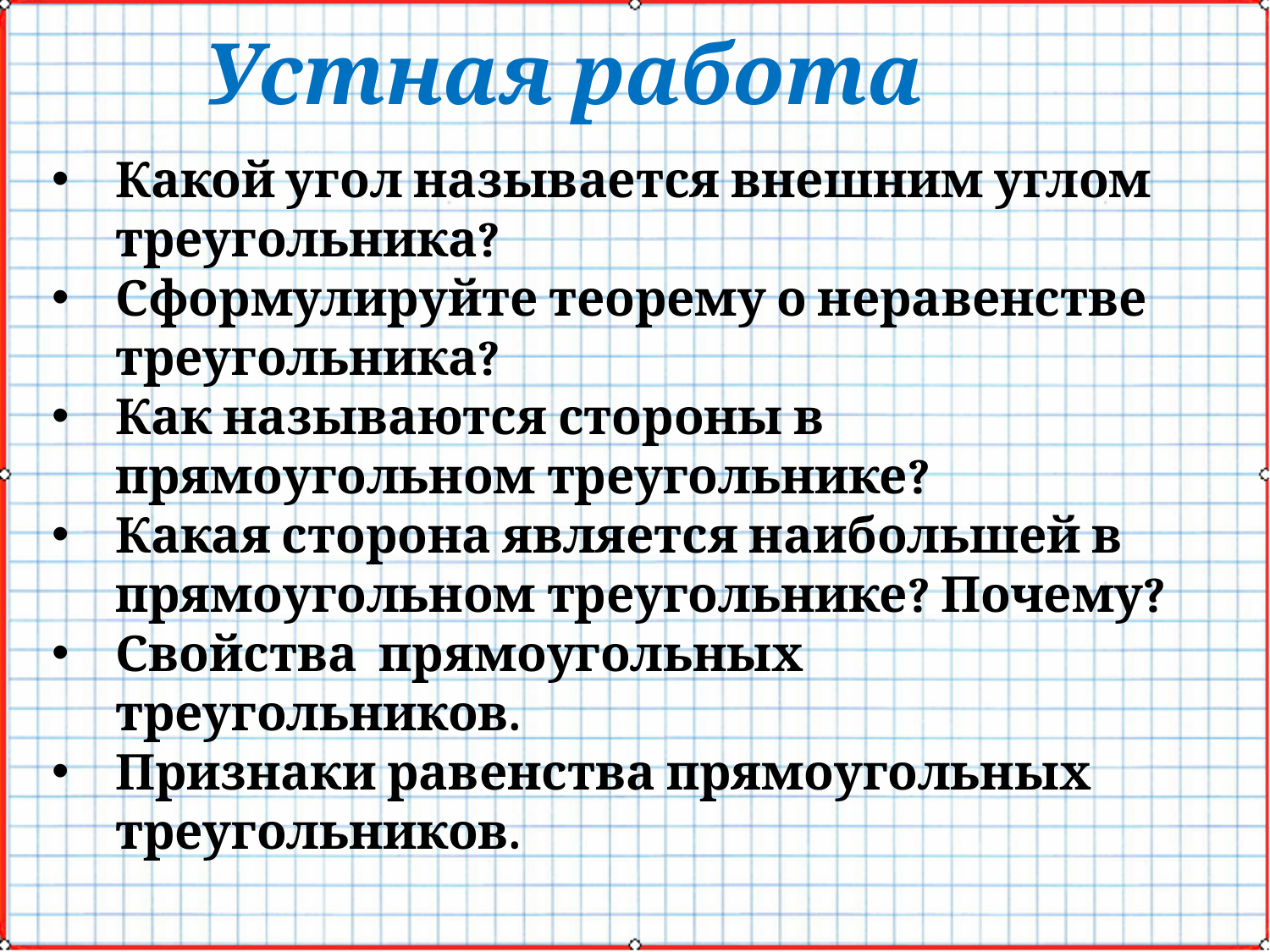

Устная работа
Какой угол называется внешним углом треугольника?
Сформулируйте теорему о неравенстве треугольника?
Как называются стороны в прямоугольном треугольнике?
Какая сторона является наибольшей в прямоугольном треугольнике? Почему?
Свойства  прямоугольных треугольников.
Признаки равенства прямоугольных треугольников.